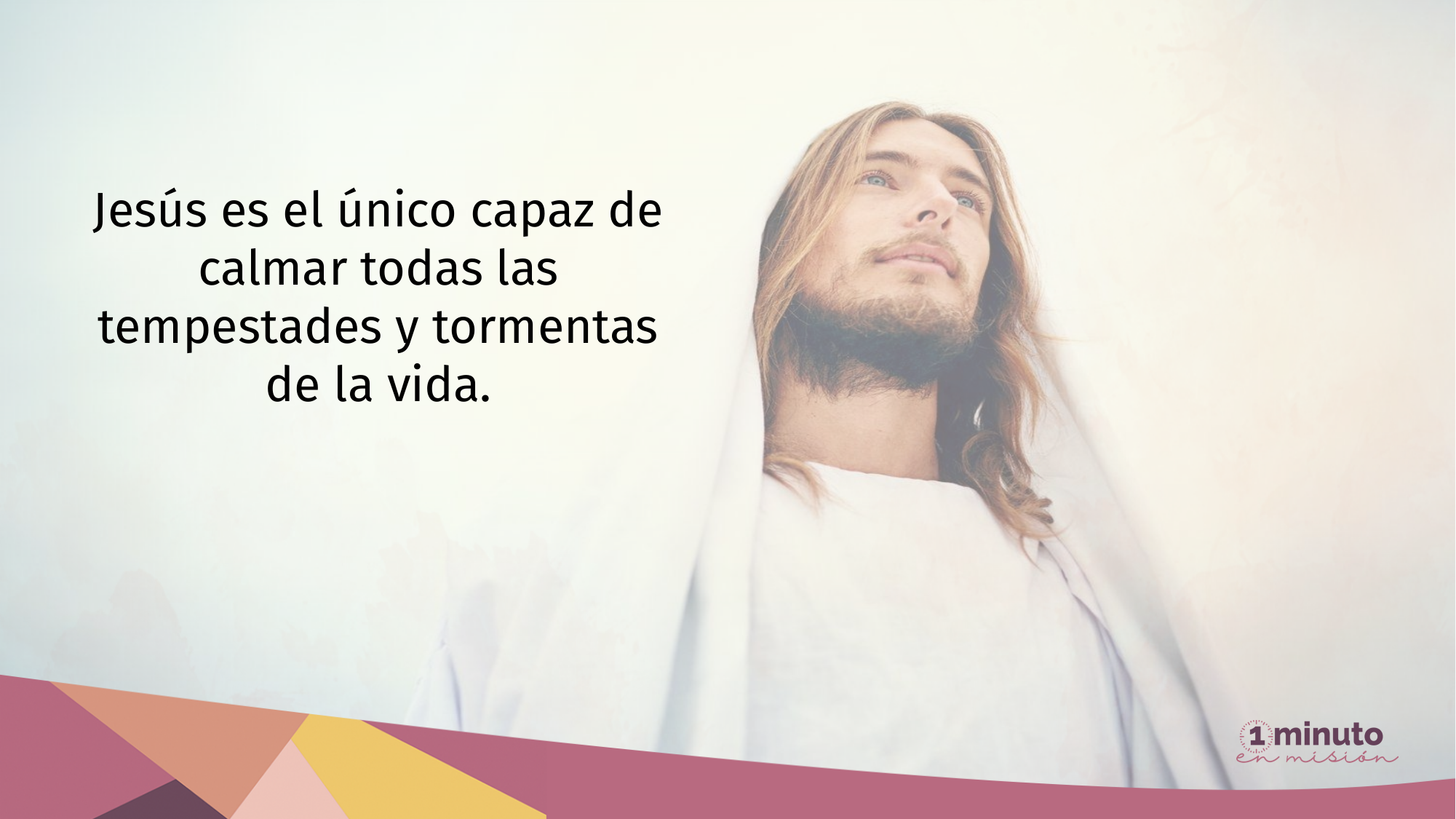

Jesús es el único capaz de calmar todas las tempestades y tormentas de la vida.